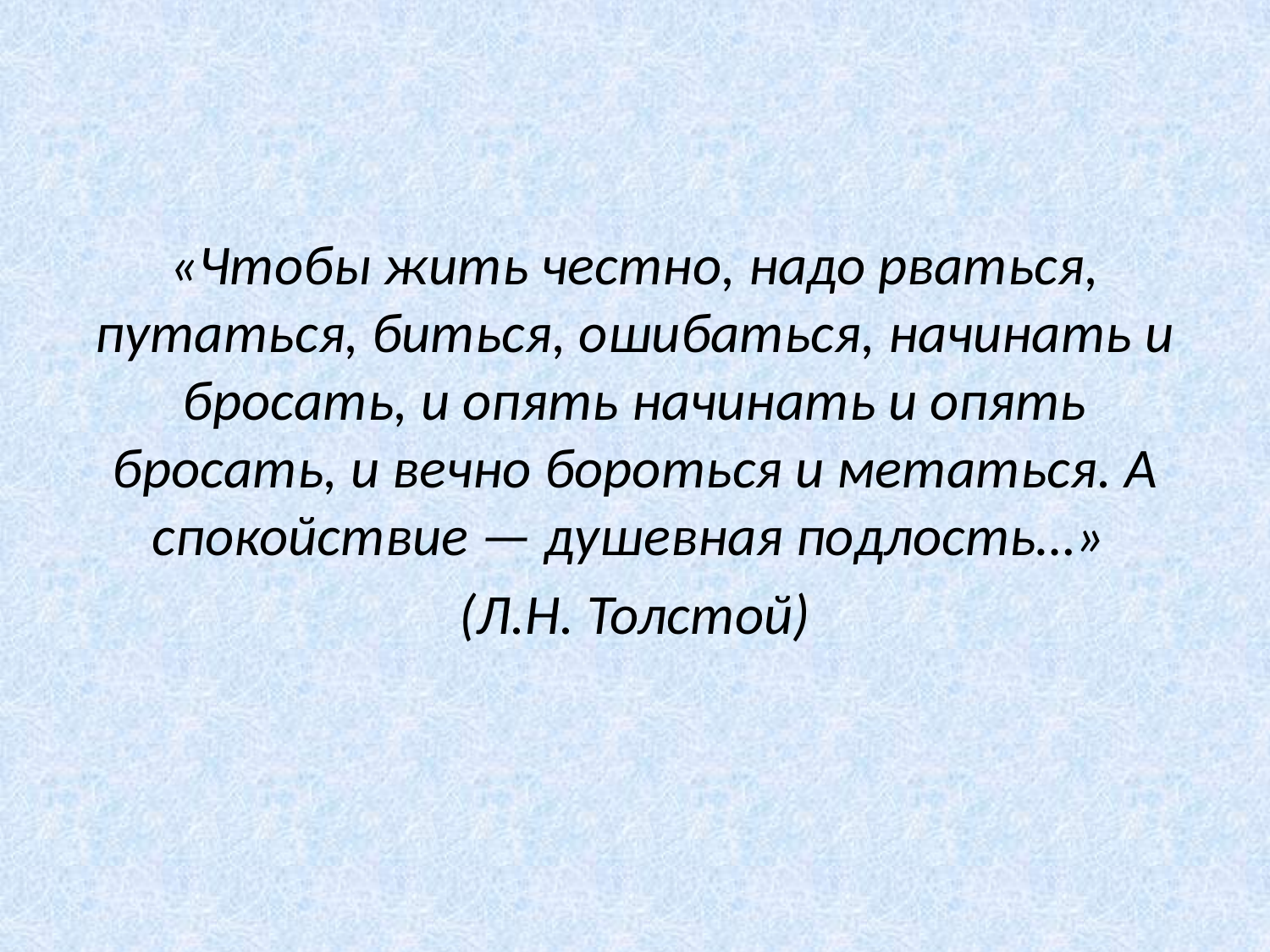

#
«Чтобы жить честно, надо рваться, путаться, биться, ошибаться, начинать и бросать, и опять начинать и опять бросать, и вечно бороться и метаться. А спокойствие — душевная подлость…»
(Л.Н. Толстой)